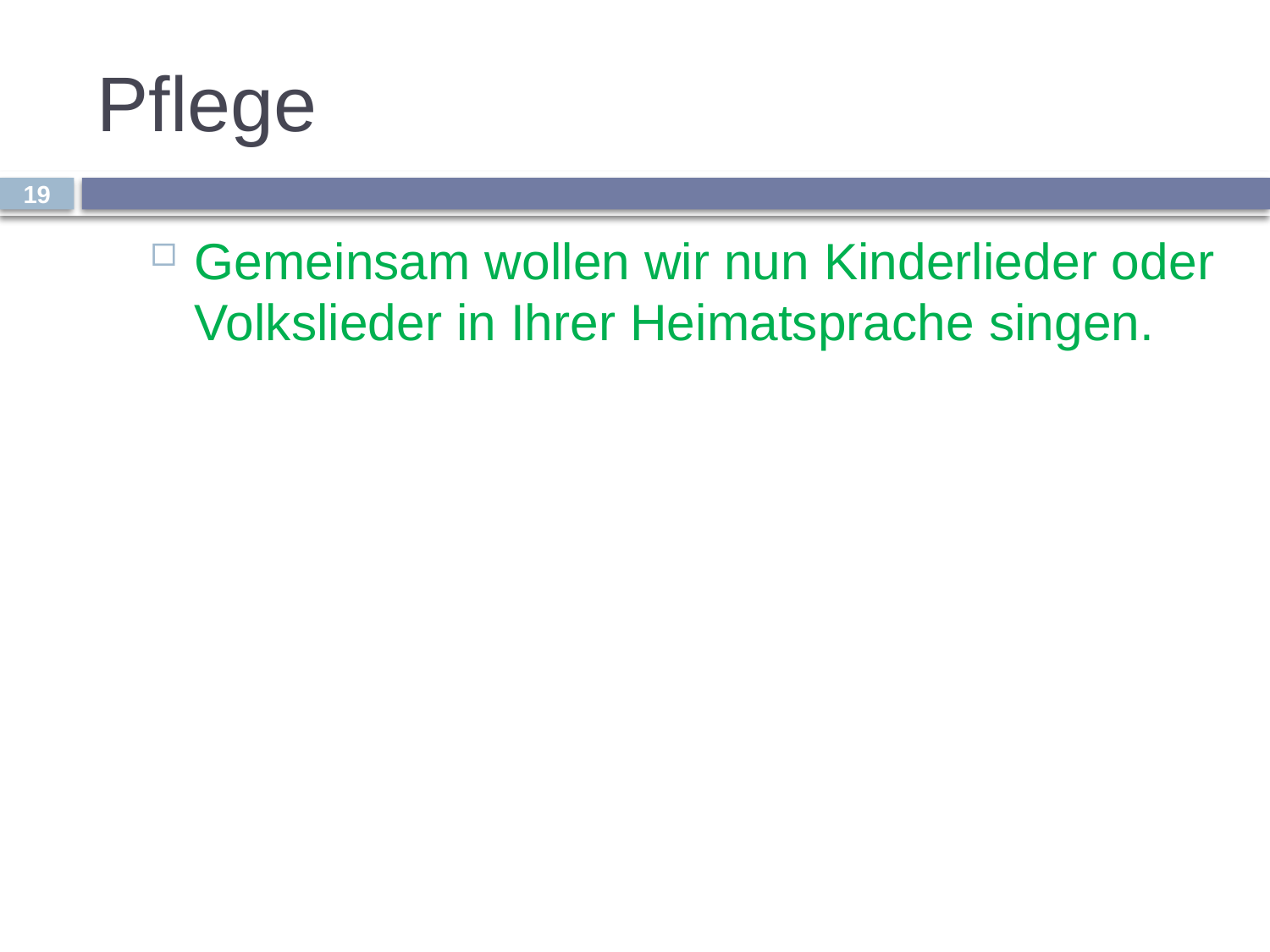

# Pflege
19
Gemeinsam wollen wir nun Kinderlieder oder Volkslieder in Ihrer Heimatsprache singen.